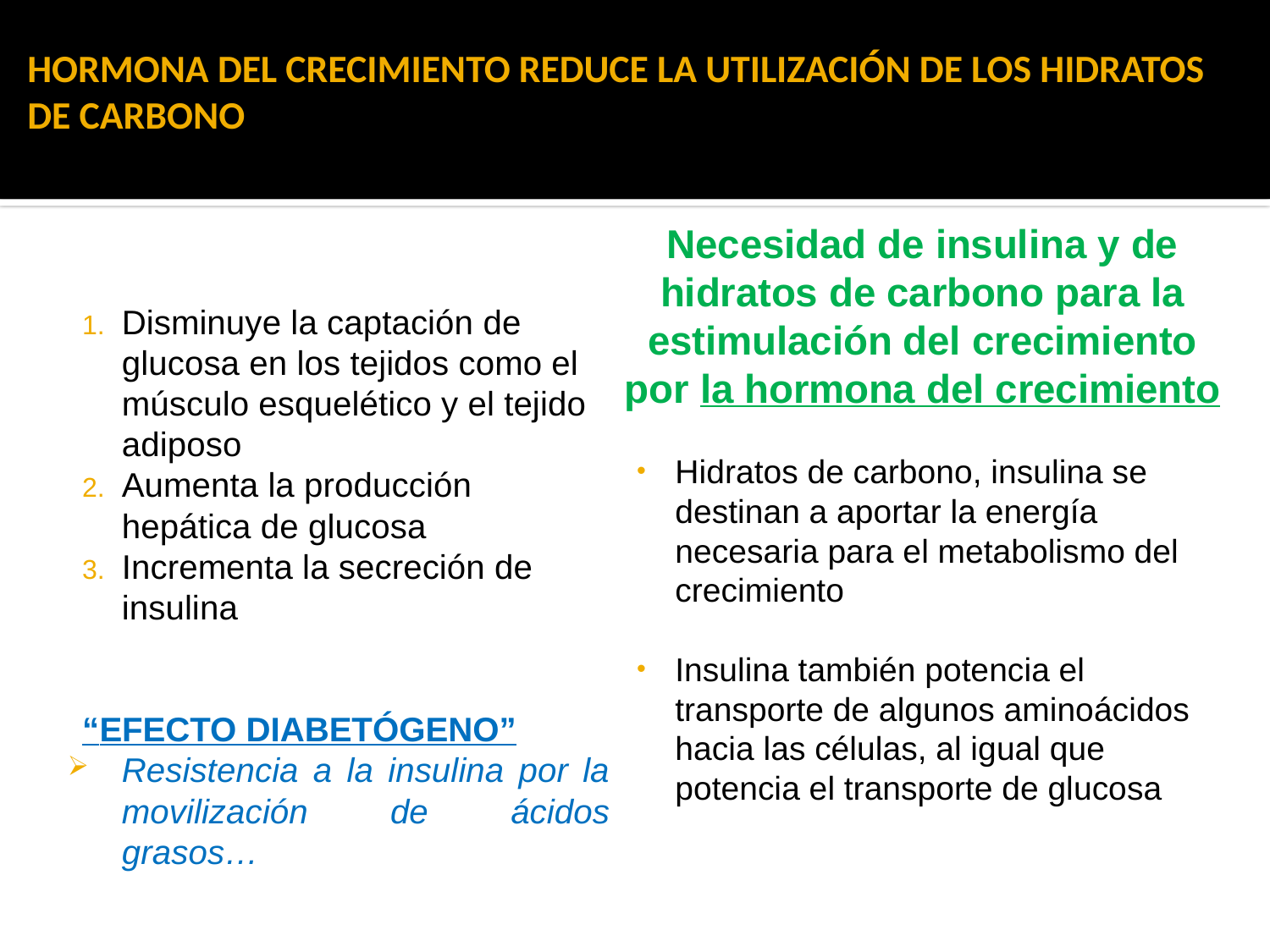

# HORMONA DEL CRECIMIENTO REDUCE LA UTILIZACIÓN DE LOS HIDRATOS DE CARBONO

Disminuye la captación de glucosa en los tejidos como el músculo esquelético y el tejido adiposo
Aumenta la producción hepática de glucosa
Incrementa la secreción de insulina

“EFECTO DIABETÓGENO”
Resistencia a la insulina por la movilización de ácidos grasos…
Necesidad de insulina y de hidratos de carbono para la estimulación del crecimiento por la hormona del crecimiento

Hidratos de carbono, insulina se destinan a aportar la energía necesaria para el metabolismo del crecimiento

Insulina también potencia el transporte de algunos aminoácidos hacia las células, al igual que potencia el transporte de glucosa